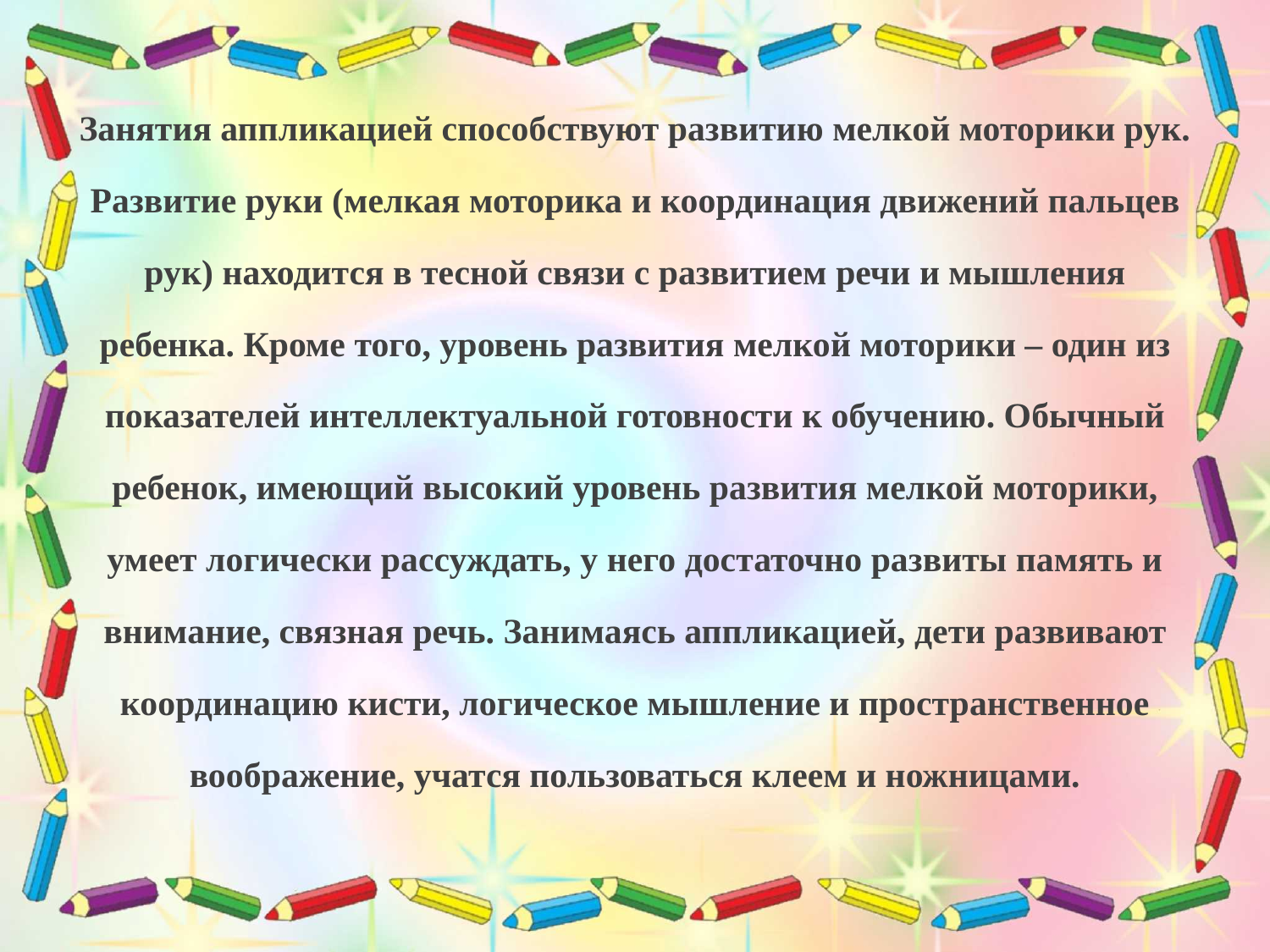

Занятия аппликацией способствуют развитию мелкой моторики рук. Развитие руки (мелкая моторика и координация движений пальцев рук) находится в тесной связи с развитием речи и мышления ребенка. Кроме того, уровень развития мелкой моторики – один из показателей интеллектуальной готовности к обучению. Обычный ребенок, имеющий высокий уровень развития мелкой моторики, умеет логически рассуждать, у него достаточно развиты память и внимание, связная речь. Занимаясь аппликацией, дети развивают координацию кисти, логическое мышление и пространственное воображение, учатся пользоваться клеем и ножницами.